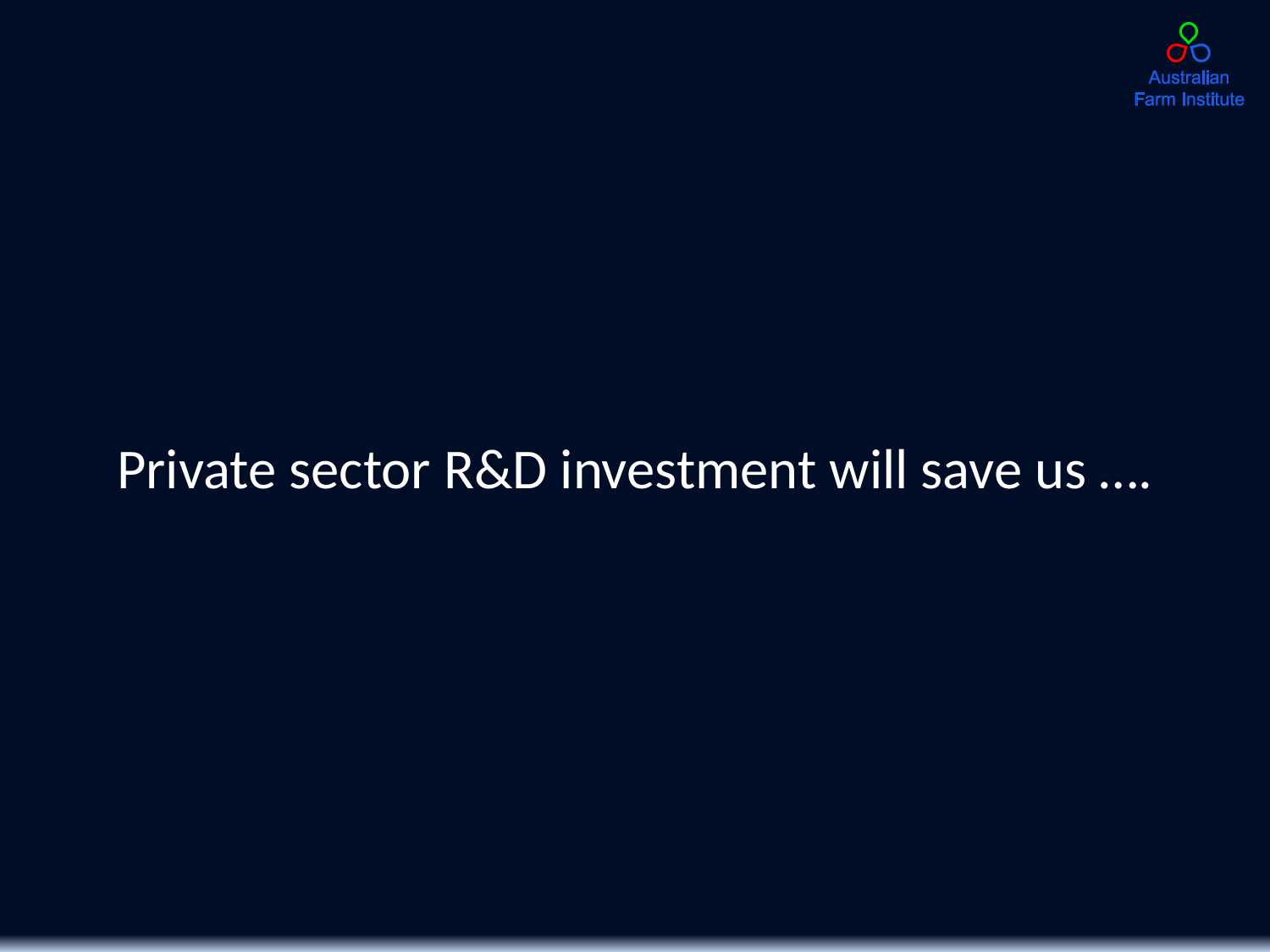

Private sector R&D investment will save us ….